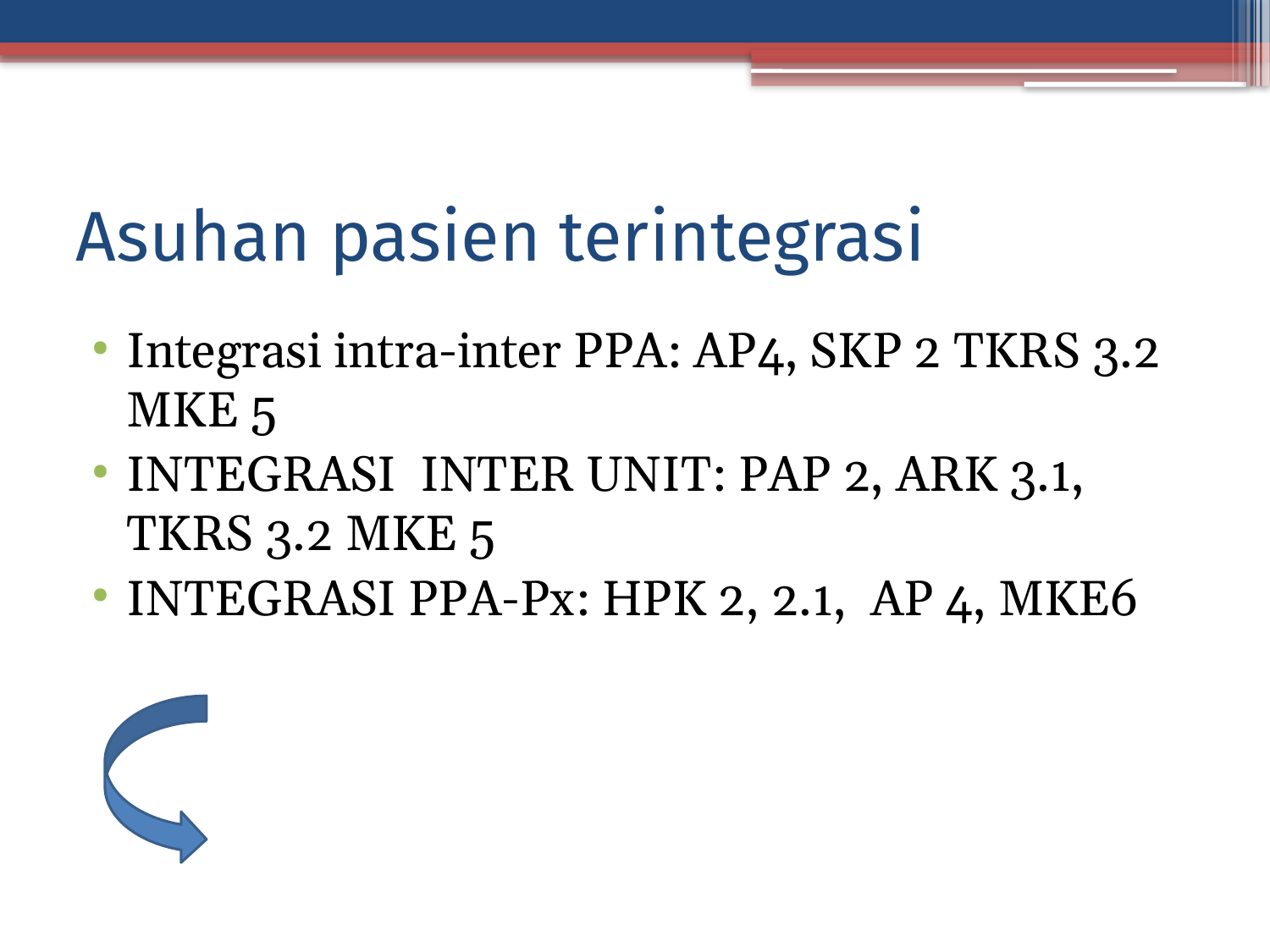

# Asuhan pasien terintegrasi
Integrasi intra-inter PPA: AP4, SKP 2 TKRS 3.2 MKE 5
INTEGRASI  INTER UNIT: PAP 2, ARK 3.1, TKRS 3.2 MKE 5
INTEGRASI PPA-Px: HPK 2, 2.1,  AP 4, MKE6